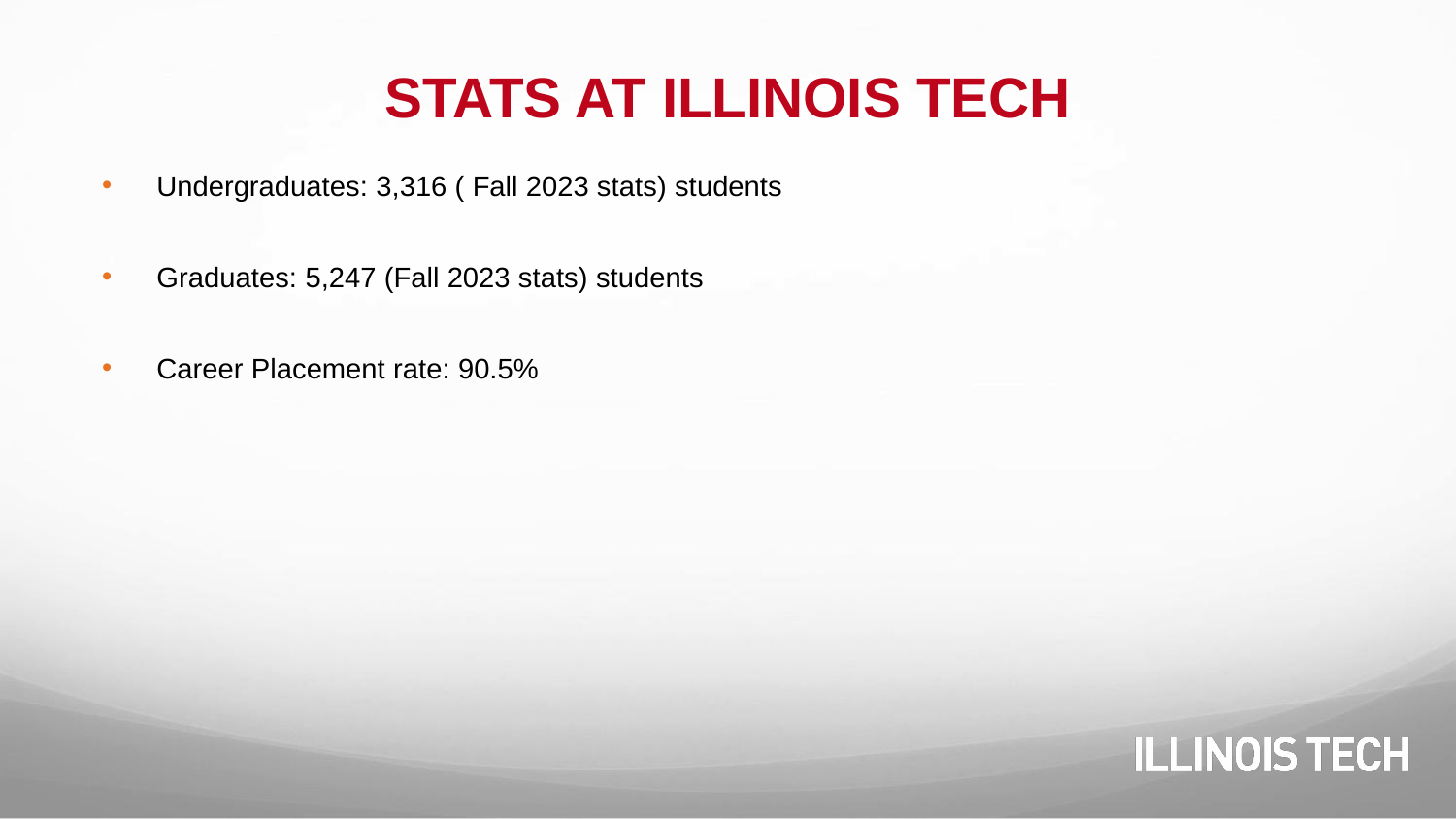

# STATS AT ILLINOIS TECH
Undergraduates: 3,316 ( Fall 2023 stats) students
Graduates: 5,247 (Fall 2023 stats) students
Career Placement rate: 90.5%